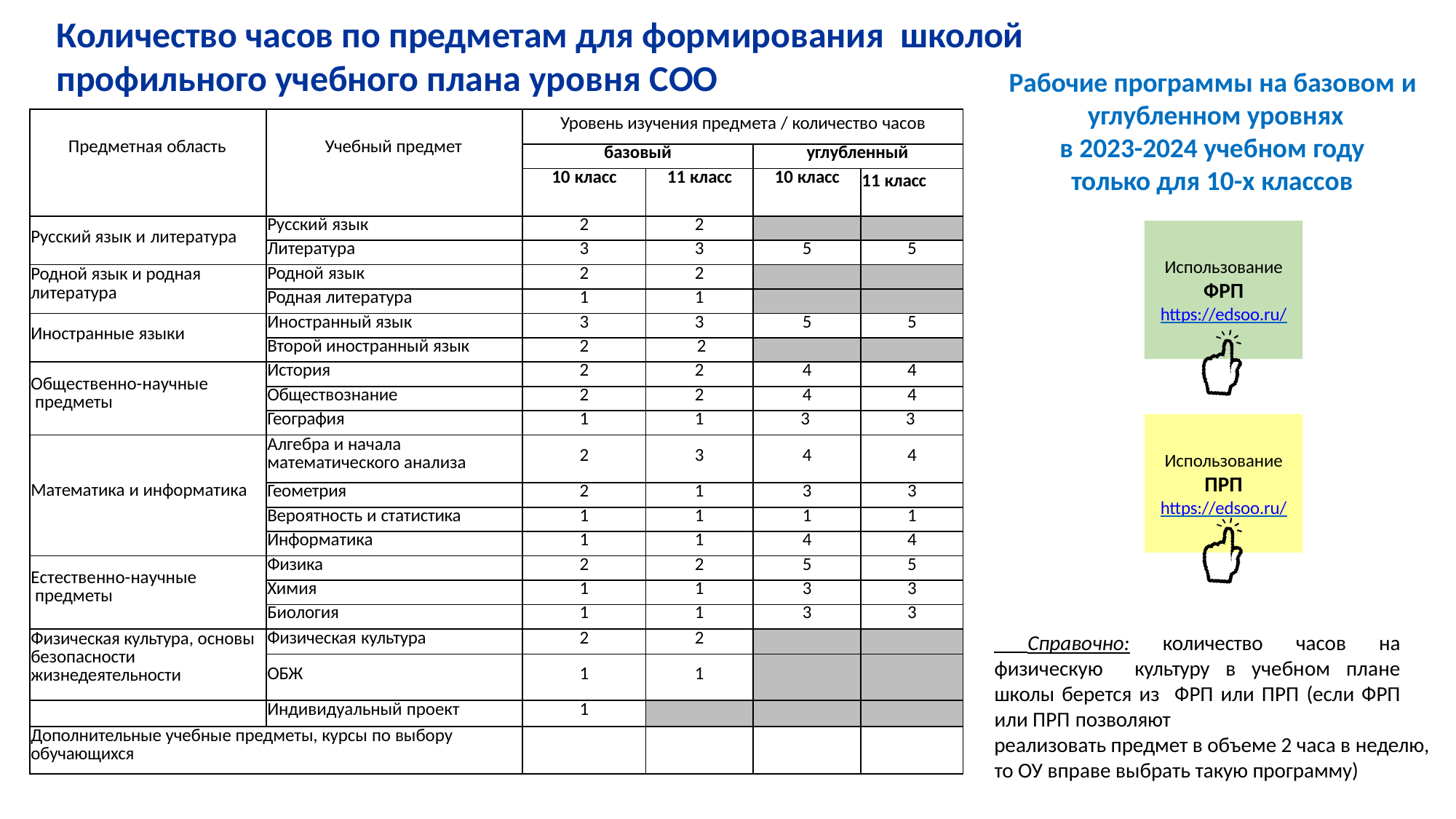

# Количество часов по предметам для формирования  школой профильного учебного плана уровня СОО
Рабочие программы на базовом и  углубленном уровнях
в 2023-2024 учебном году
только для 10-х классов
| Предметная область | Учебный предмет | Уровень изучения предмета / количество часов |  |  |  |
| --- | --- | --- | --- | --- | --- |
|  |  | базовый |  | углубленный |  |
|  |  | 10 класс | 11 класс | 10 класс | 11 класс |
| Русский язык и литература | Русский язык | 2 | 2 |  |  |
|  | Литература | 3 | 3 | 5 | 5 |
| Родной язык и родная литература | Родной язык | 2 | 2 |  |  |
|  | Родная литература | 1 | 1 |  |  |
| Иностранные языки | Иностранный язык | 3 | 3 | 5 | 5 |
|  | Второй иностранный язык | 2 | 2 |  |  |
| Общественно-научные предметы | История | 2 | 2 | 4 | 4 |
|  | Обществознание | 2 | 2 | 4 | 4 |
|  | География | 1 | 1 | 3 | 3 |
| Математика и информатика | Алгебра и начала математического анализа | 2 | 3 | 4 | 4 |
|  | Геометрия | 2 | 1 | 3 | 3 |
|  | Вероятность и статистика | 1 | 1 | 1 | 1 |
|  | Информатика | 1 | 1 | 4 | 4 |
| Естественно-научные предметы | Физика | 2 | 2 | 5 | 5 |
|  | Химия | 1 | 1 | 3 | 3 |
|  | Биология | 1 | 1 | 3 | 3 |
| Физическая культура, основы безопасности жизнедеятельности | Физическая культура | 2 | 2 |  |  |
|  | ОБЖ | 1 | 1 |  |  |
|  | Индивидуальный проект | 1 |  |  |  |
| Дополнительные учебные предметы, курсы по выбору обучающихся |  |  |  |  |  |

Использование
ФРП
https://edsoo.ru/

Использование
ПРП
https://edsoo.ru/

 Справочно: количество часов на физическую  культуру в учебном плане школы берется из  ФРП или ПРП (если ФРП или ПРП позволяют
реализовать предмет в объеме 2 часа в неделю,  то ОУ вправе выбрать такую программу)